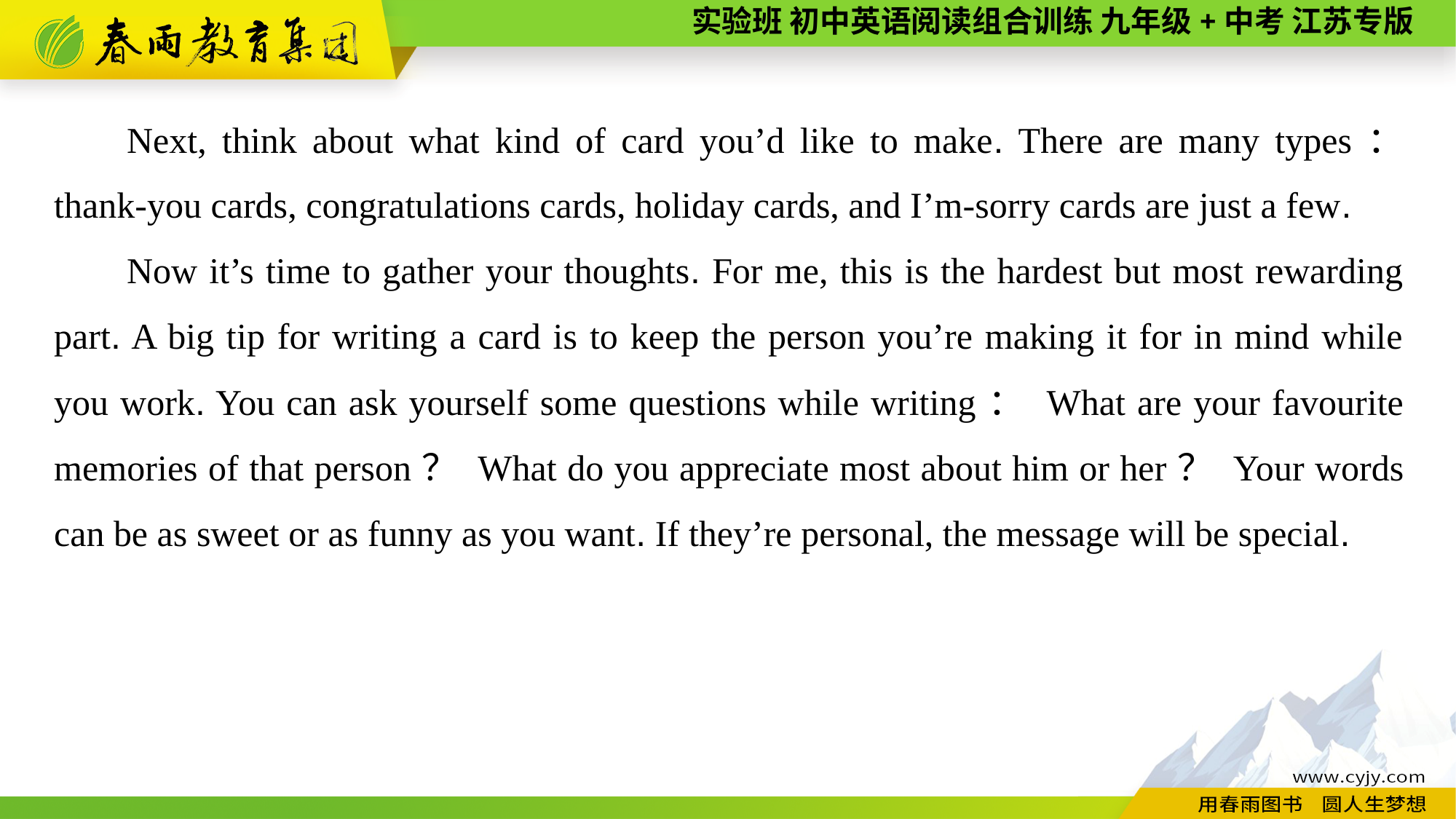

Next, think about what kind of card you’d like to make. There are many types： thank-you cards, congratulations cards, holiday cards, and I’m-sorry cards are just a few.
Now it’s time to gather your thoughts. For me, this is the hardest but most rewarding part. A big tip for writing a card is to keep the person you’re making it for in mind while you work. You can ask yourself some questions while writing： What are your favourite memories of that person？ What do you appreciate most about him or her？ Your words can be as sweet or as funny as you want. If they’re personal, the message will be special.